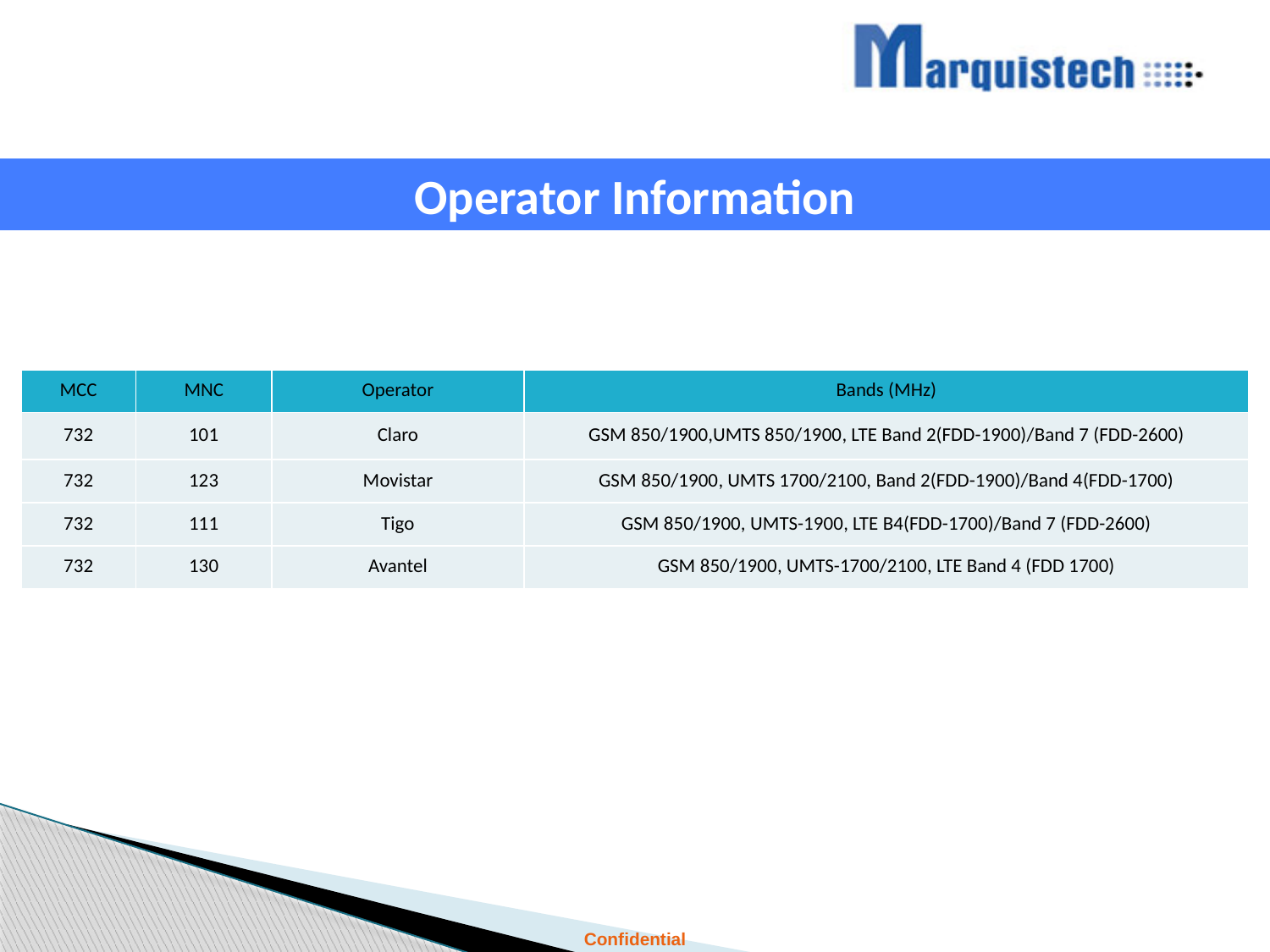

Operator Information

| MCC | MNC | Operator | Bands (MHz) |
| --- | --- | --- | --- |
| 732 | 101 | Claro | GSM 850/1900,UMTS 850/1900, LTE Band 2(FDD-1900)/Band 7 (FDD-2600) |
| 732 | 123 | Movistar | GSM 850/1900, UMTS 1700/2100, Band 2(FDD-1900)/Band 4(FDD-1700) |
| 732 | 111 | Tigo | GSM 850/1900, UMTS-1900, LTE B4(FDD-1700)/Band 7 (FDD-2600) |
| 732 | 130 | Avantel | GSM 850/1900, UMTS-1700/2100, LTE Band 4 (FDD 1700) |